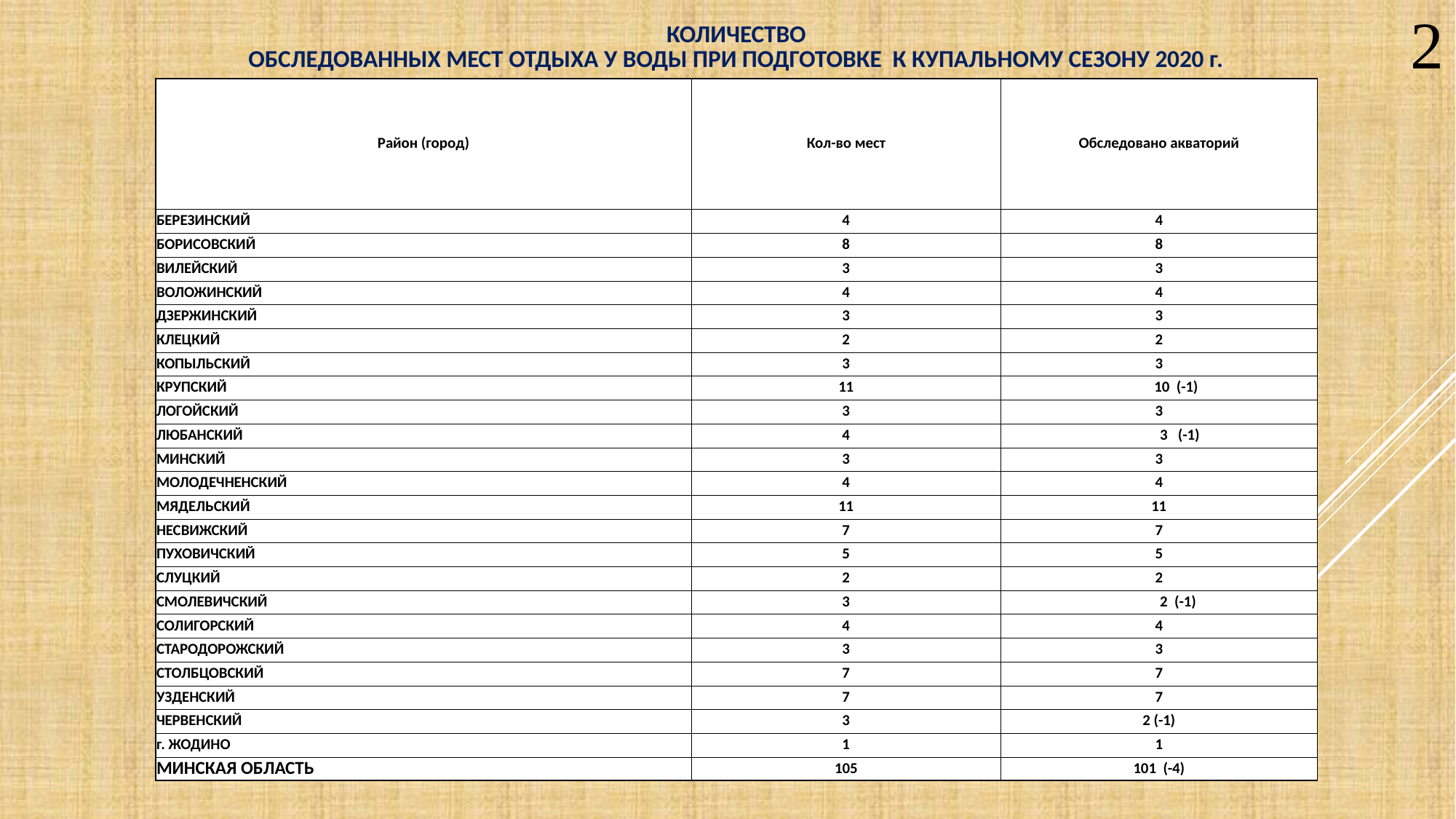

2
| КОЛИЧЕСТВО ОБСЛЕДОВАННЫХ МЕСТ ОТДЫХА У ВОДЫ ПРИ ПОДГОТОВКЕ К КУПАЛЬНОМУ СЕЗОНУ 2020 г. |  |  |
| --- | --- | --- |
| Район (город) | Кол-во мест | Обследовано акваторий |
| БЕРЕЗИНСКИЙ | 4 | 4 |
| БОРИСОВСКИЙ | 8 | 8 |
| ВИЛЕЙСКИЙ | 3 | 3 |
| ВОЛОЖИНСКИЙ | 4 | 4 |
| ДЗЕРЖИНСКИЙ | 3 | 3 |
| КЛЕЦКИЙ | 2 | 2 |
| КОПЫЛЬСКИЙ | 3 | 3 |
| КРУПСКИЙ | 11 | 10 (-1) |
| ЛОГОЙСКИЙ | 3 | 3 |
| ЛЮБАНСКИЙ | 4 | 3 (-1) |
| МИНСКИЙ | 3 | 3 |
| МОЛОДЕЧНЕНСКИЙ | 4 | 4 |
| МЯДЕЛЬСКИЙ | 11 | 11 |
| НЕСВИЖСКИЙ | 7 | 7 |
| ПУХОВИЧСКИЙ | 5 | 5 |
| СЛУЦКИЙ | 2 | 2 |
| СМОЛЕВИЧСКИЙ | 3 | 2 (-1) |
| СОЛИГОРСКИЙ | 4 | 4 |
| СТАРОДОРОЖСКИЙ | 3 | 3 |
| СТОЛБЦОВСКИЙ | 7 | 7 |
| УЗДЕНСКИЙ | 7 | 7 |
| ЧЕРВЕНСКИЙ | 3 | 2 (-1) |
| г. ЖОДИНО | 1 | 1 |
| МИНСКАЯ ОБЛАСТЬ | 105 | 101 (-4) |